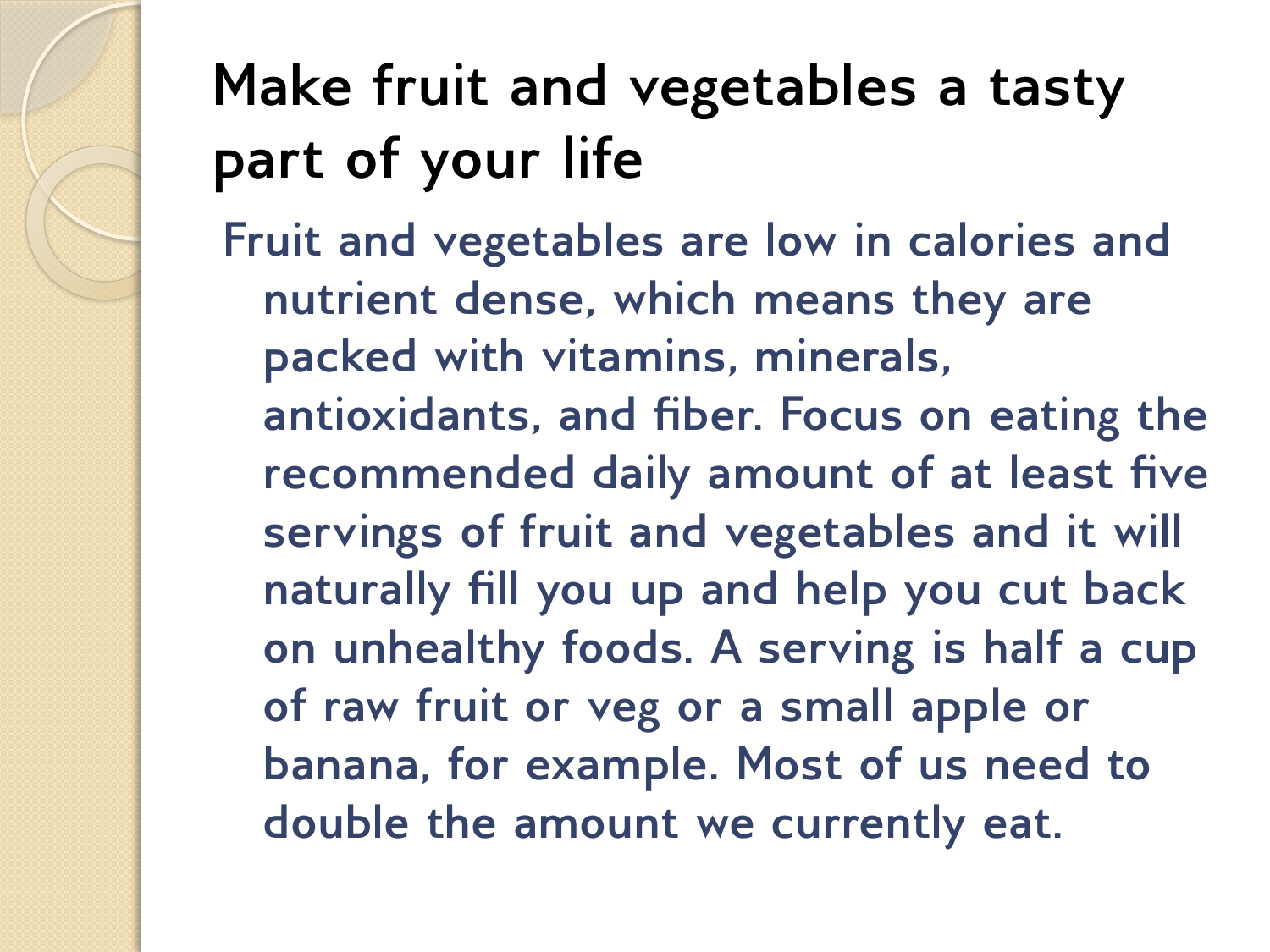

# Make fruit and vegetables a tasty part of your life
Fruit and vegetables are low in calories and nutrient dense, which means they are packed with vitamins, minerals, antioxidants, and fiber. Focus on eating the recommended daily amount of at least five servings of fruit and vegetables and it will naturally fill you up and help you cut back on unhealthy foods. A serving is half a cup of raw fruit or veg or a small apple or banana, for example. Most of us need to double the amount we currently eat.